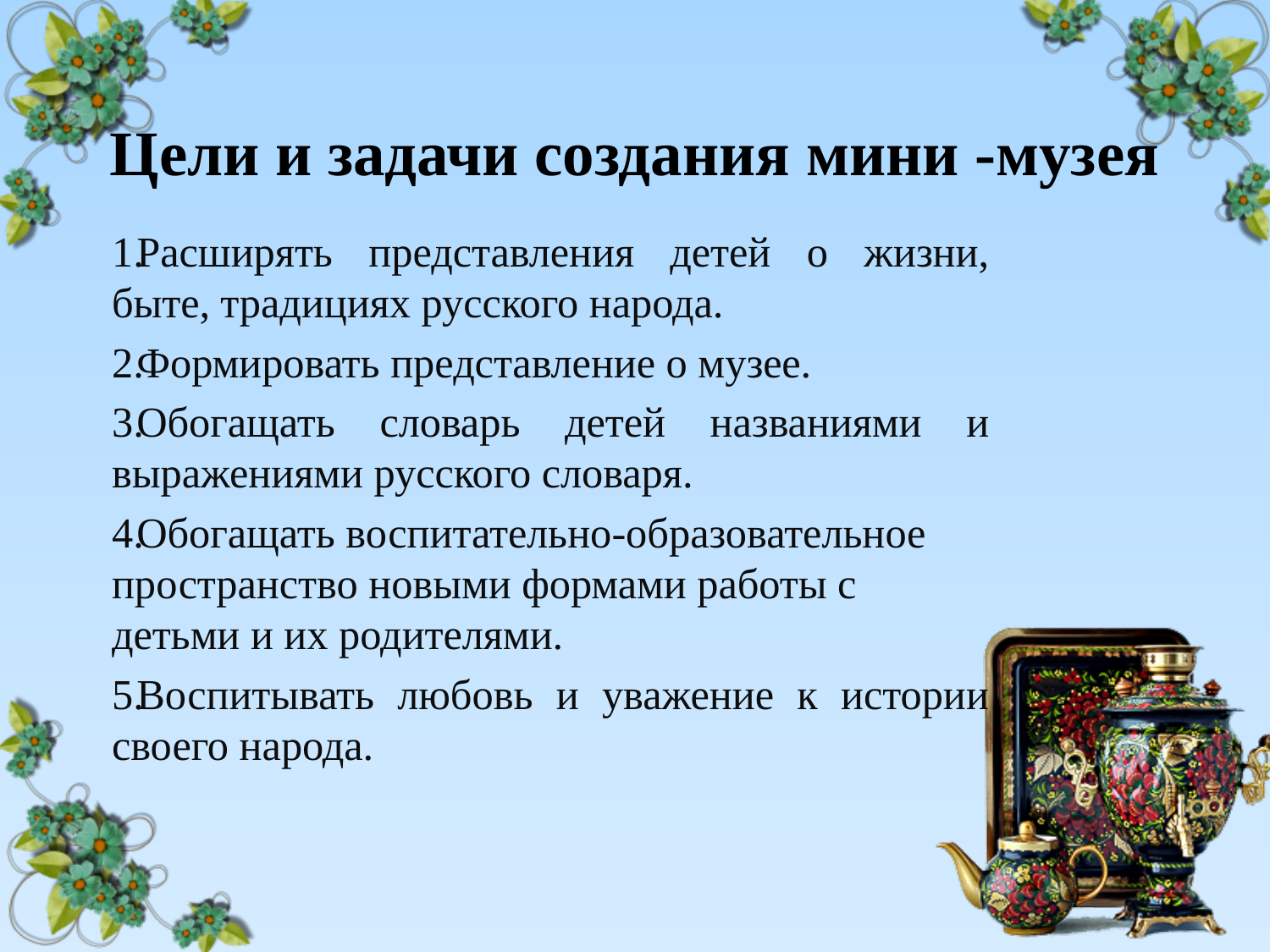

# Цели и задачи создания мини -музея
Расширять представления детей о жизни, быте, традициях русского народа.
Формировать представление о музее.
Обогащать словарь детей названиями и выражениями русского словаря.
Обогащать воспитательно-образовательное пространство новыми формами работы с детьми и их родителями.
Воспитывать любовь и уважение к истории своего народа.